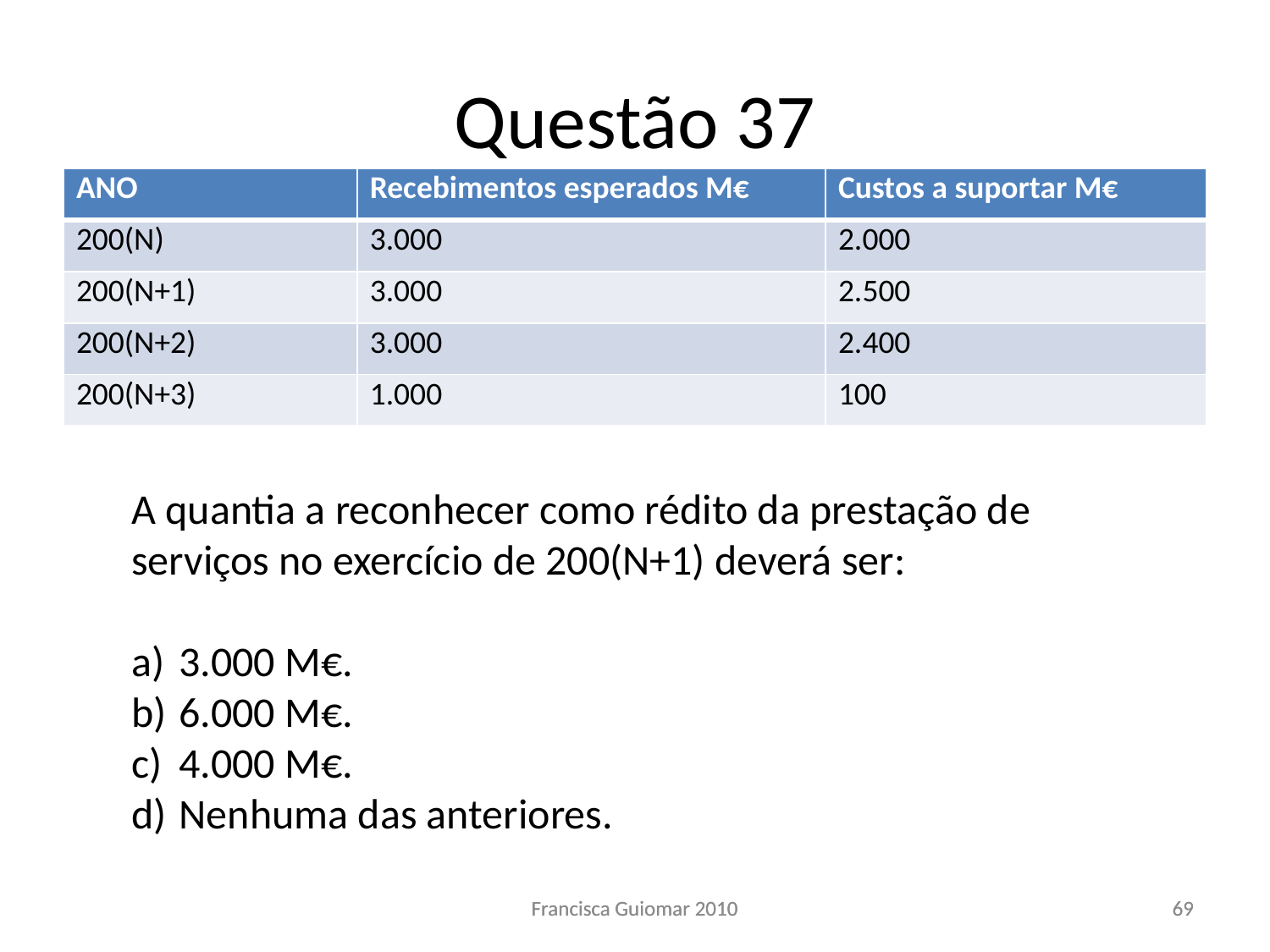

# Questão 37
| ANO | Recebimentos esperados M€ | Custos a suportar M€ |
| --- | --- | --- |
| 200(N) | 3.000 | 2.000 |
| 200(N+1) | 3.000 | 2.500 |
| 200(N+2) | 3.000 | 2.400 |
| 200(N+3) | 1.000 | 100 |
A quantia a reconhecer como rédito da prestação de serviços no exercício de 200(N+1) deverá ser:

3.000 M€.
6.000 M€.
4.000 M€.
Nenhuma das anteriores.
Francisca Guiomar 2010
Francisca Guiomar 2010
69
69